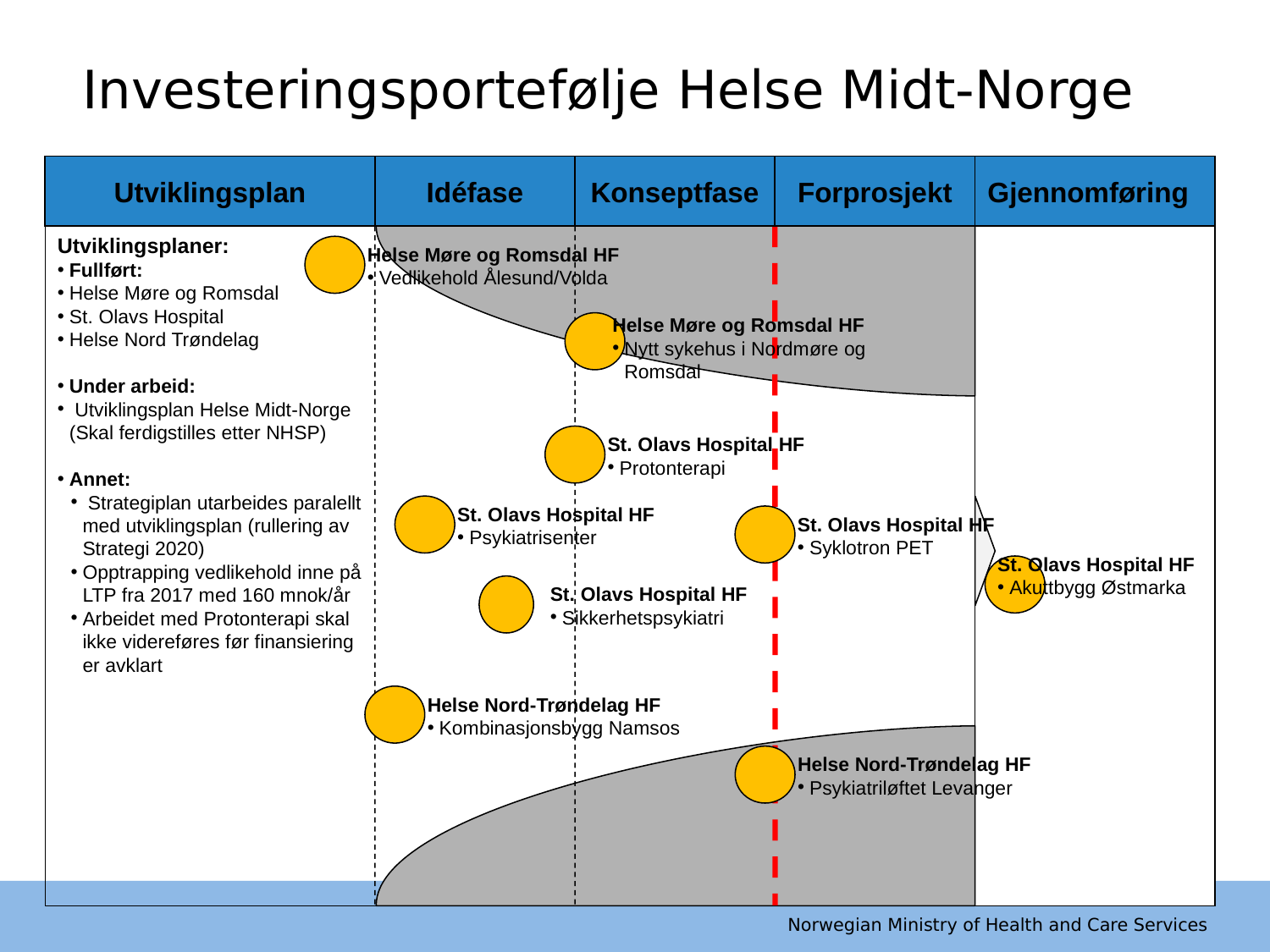

# Investeringsportefølje Helse Midt-Norge
Utviklingsplan
Idéfase
Konseptfase
Forprosjekt
Gjennomføring
Utviklingsplaner:
Fullført:
Helse Møre og Romsdal
St. Olavs Hospital
Helse Nord Trøndelag

Under arbeid:
 Utviklingsplan Helse Midt-Norge (Skal ferdigstilles etter NHSP)

Annet:
 Strategiplan utarbeides paralellt med utviklingsplan (rullering av Strategi 2020)
Opptrapping vedlikehold inne på LTP fra 2017 med 160 mnok/år
Arbeidet med Protonterapi skal ikke videreføres før finansiering er avklart

Helse Møre og Romsdal HF
Vedlikehold Ålesund/Volda
Helse Møre og Romsdal HF
Nytt sykehus i Nordmøre og Romsdal

St. Olavs Hospital HF
Protonterapi

St. Olavs Hospital HF
Psykiatrisenter

St. Olavs Hospital HF
Syklotron PET

St. Olavs Hospital HF
Akuttbygg Østmarka

St. Olavs Hospital HF
Sikkerhetspsykiatri

Helse Nord-Trøndelag HF
Kombinasjonsbygg Namsos

Helse Nord-Trøndelag HF
Psykiatriløftet Levanger